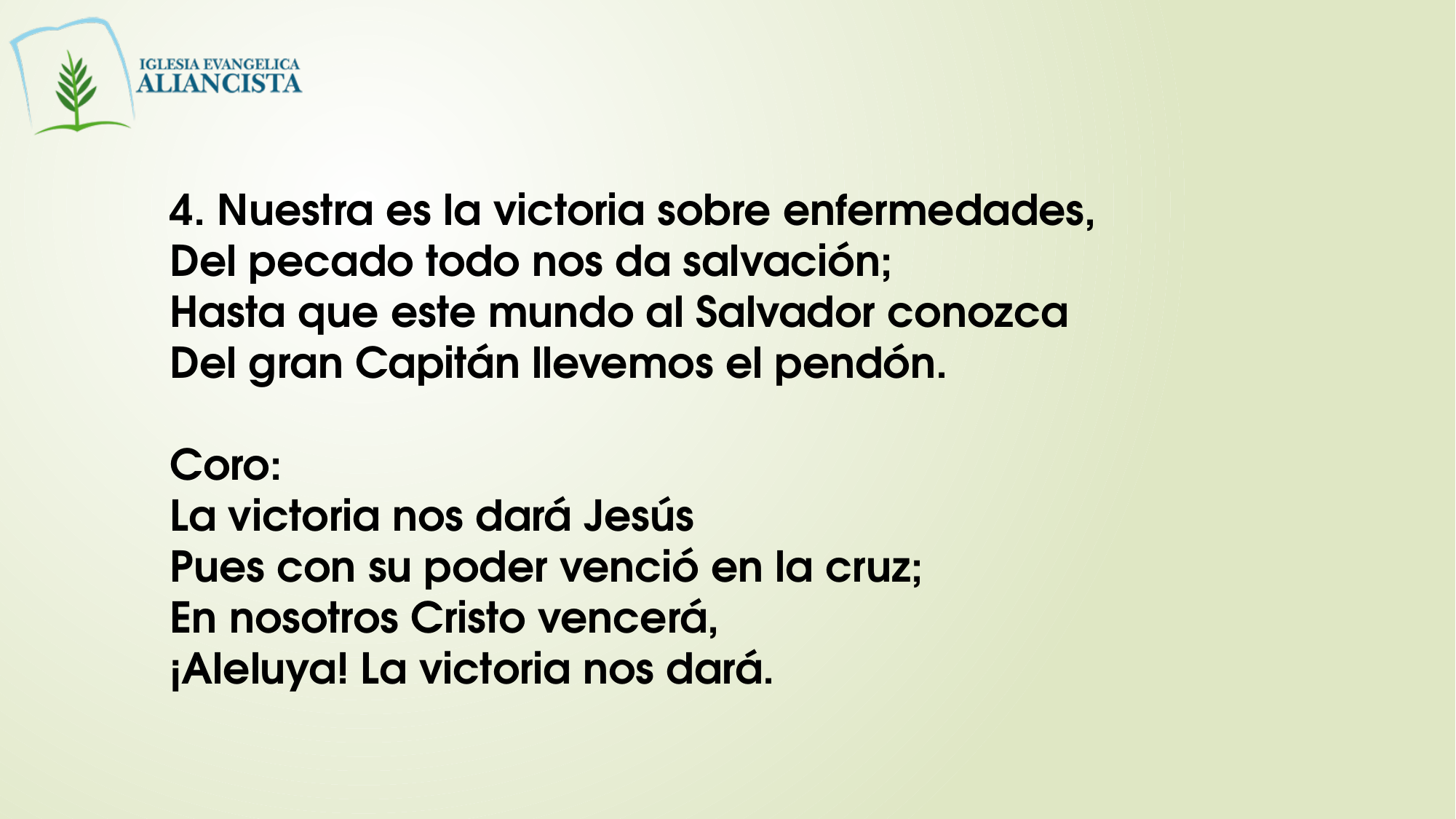

4. Nuestra es la victoria sobre enfermedades,
Del pecado todo nos da salvación;
Hasta que este mundo al Salvador conozca
Del gran Capitán llevemos el pendón.

Coro:
La victoria nos dará Jesús
Pues con su poder venció en la cruz;
En nosotros Cristo vencerá,
¡Aleluya! La victoria nos dará.